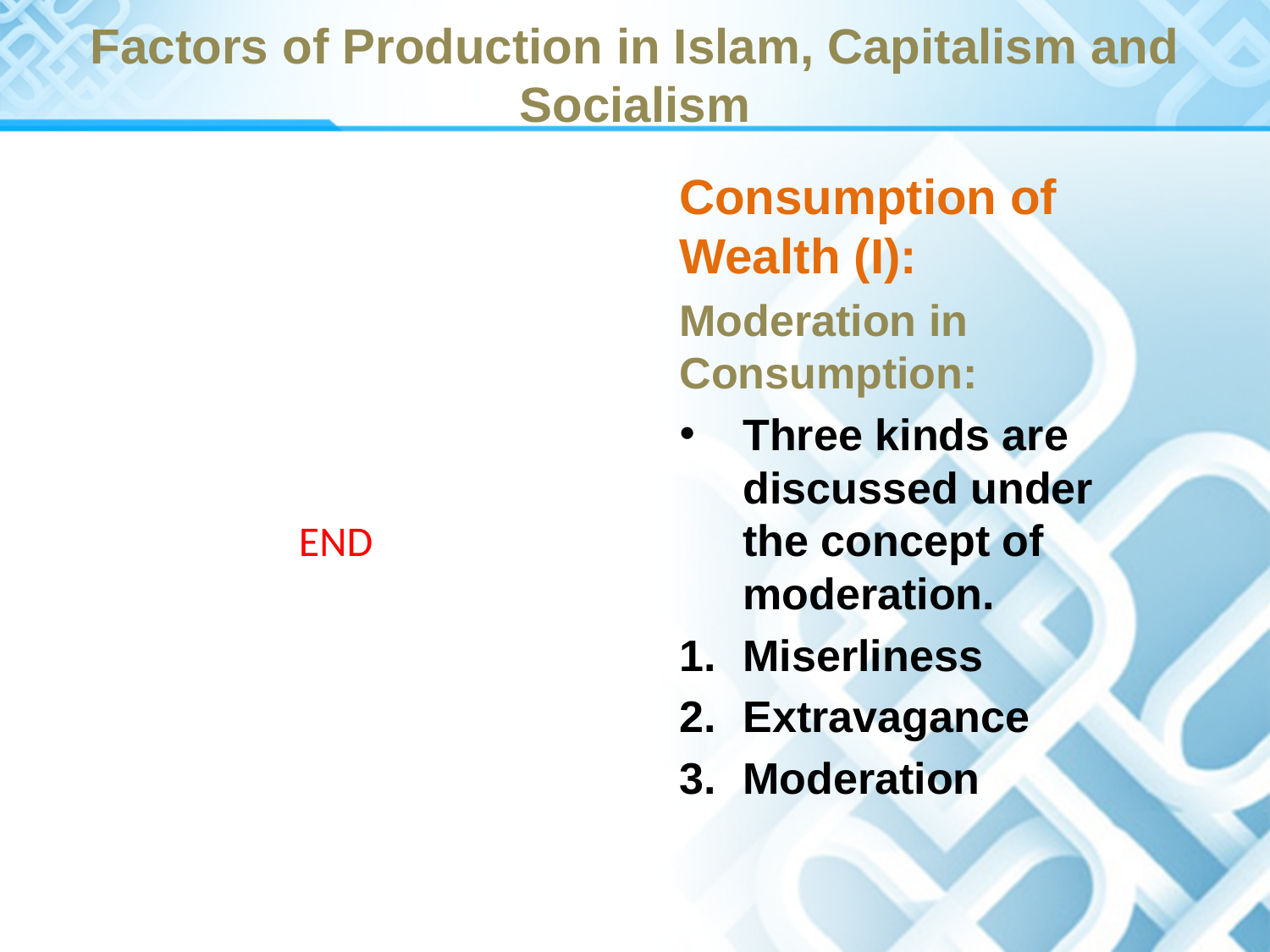

Factors of Production in Islam, Capitalism and Socialism
Consumption of Wealth (I):
Moderation in Consumption:
Three kinds are discussed under the concept of moderation.
Miserliness
Extravagance
Moderation
END